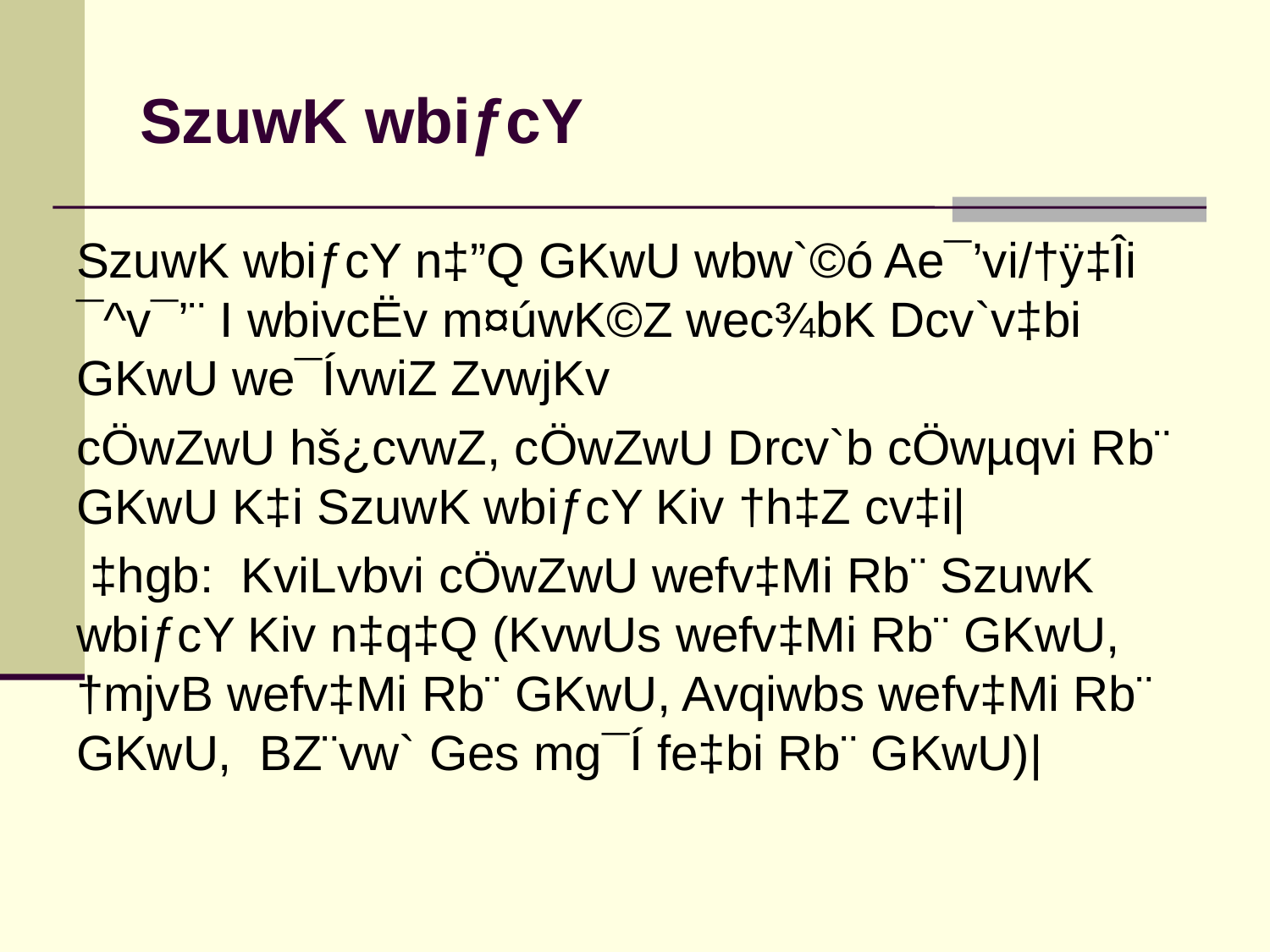

# SzuwK wbiƒcY
SzuwK wbiƒcY n‡”Q GKwU wbw`©ó Ae¯’vi/†ÿ‡Îi ¯^v¯’¨ I wbivcËv m¤úwK©Z wec¾bK Dcv`v‡bi GKwU we¯ÍvwiZ ZvwjKv
cÖwZwU hš¿cvwZ, cÖwZwU Drcv`b cÖwµqvi Rb¨ GKwU K‡i SzuwK wbiƒcY Kiv †h‡Z cv‡i|
 ‡hgb:  KviLvbvi cÖwZwU wefv‡Mi Rb¨ SzuwK wbiƒcY Kiv n‡q‡Q (KvwUs wefv‡Mi Rb¨ GKwU, †mjvB wefv‡Mi Rb¨ GKwU, Avqiwbs wefv‡Mi Rb¨ GKwU,  BZ¨vw` Ges mg¯Í fe‡bi Rb¨ GKwU)|